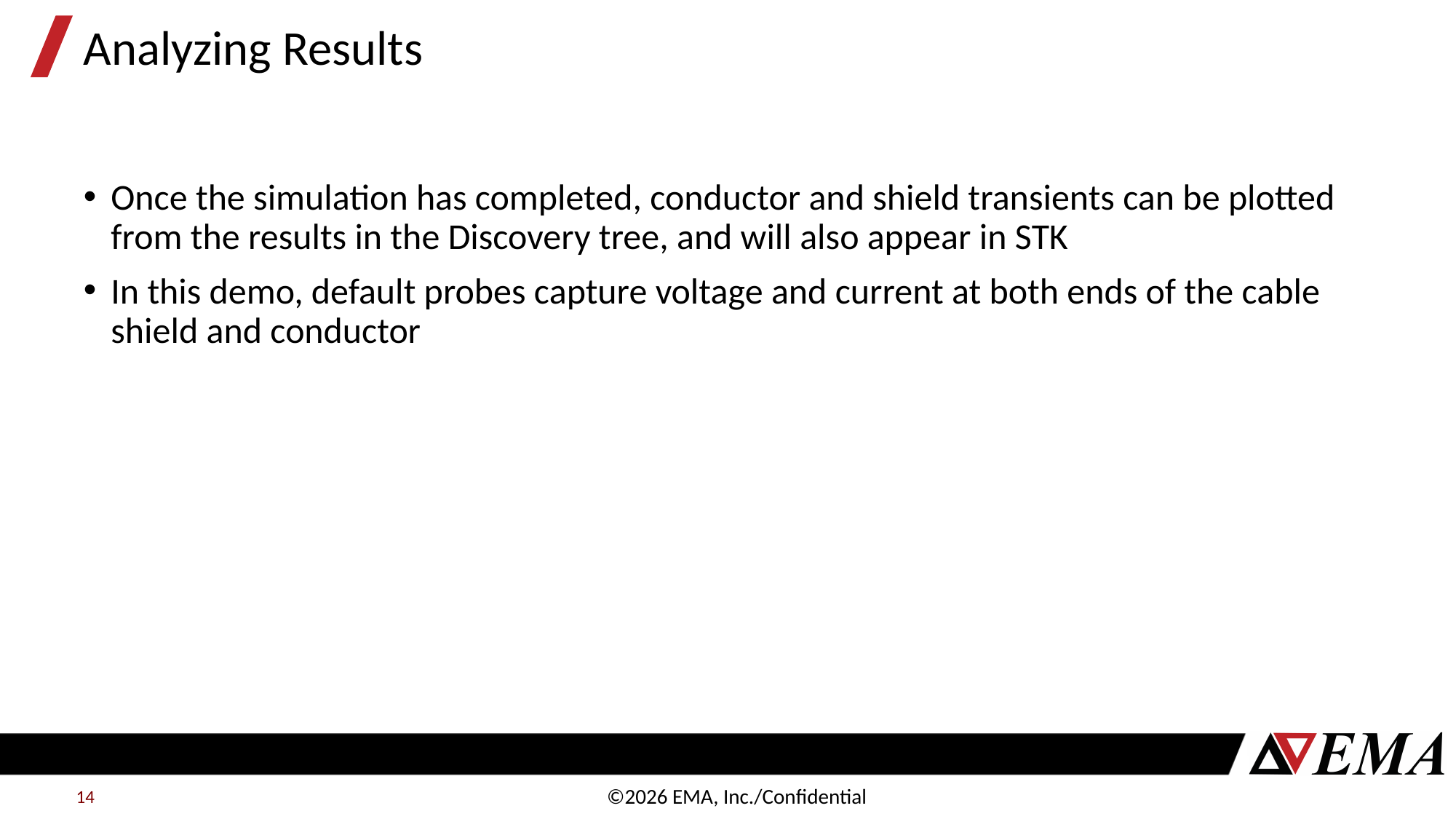

# Analyzing Results
Once the simulation has completed, conductor and shield transients can be plotted from the results in the Discovery tree, and will also appear in STK
In this demo, default probes capture voltage and current at both ends of the cable shield and conductor

14